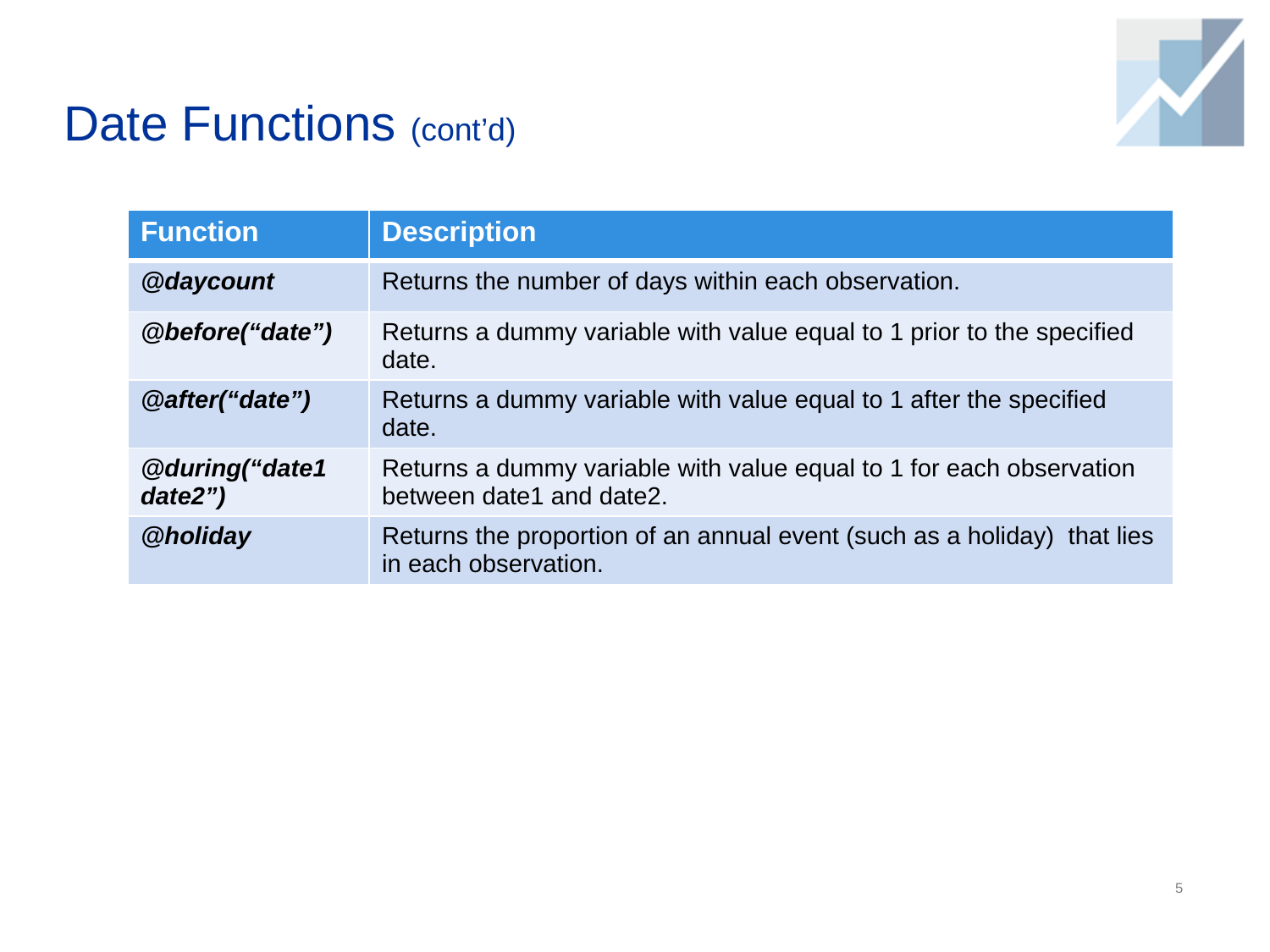

Date Functions (cont’d)
| Function | Description |
| --- | --- |
| @daycount | Returns the number of days within each observation. |
| @before(“date”) | Returns a dummy variable with value equal to 1 prior to the specified date. |
| @after(“date”) | Returns a dummy variable with value equal to 1 after the specified date. |
| @during(“date1 date2”) | Returns a dummy variable with value equal to 1 for each observation between date1 and date2. |
| @holiday | Returns the proportion of an annual event (such as a holiday) that lies in each observation. |
5